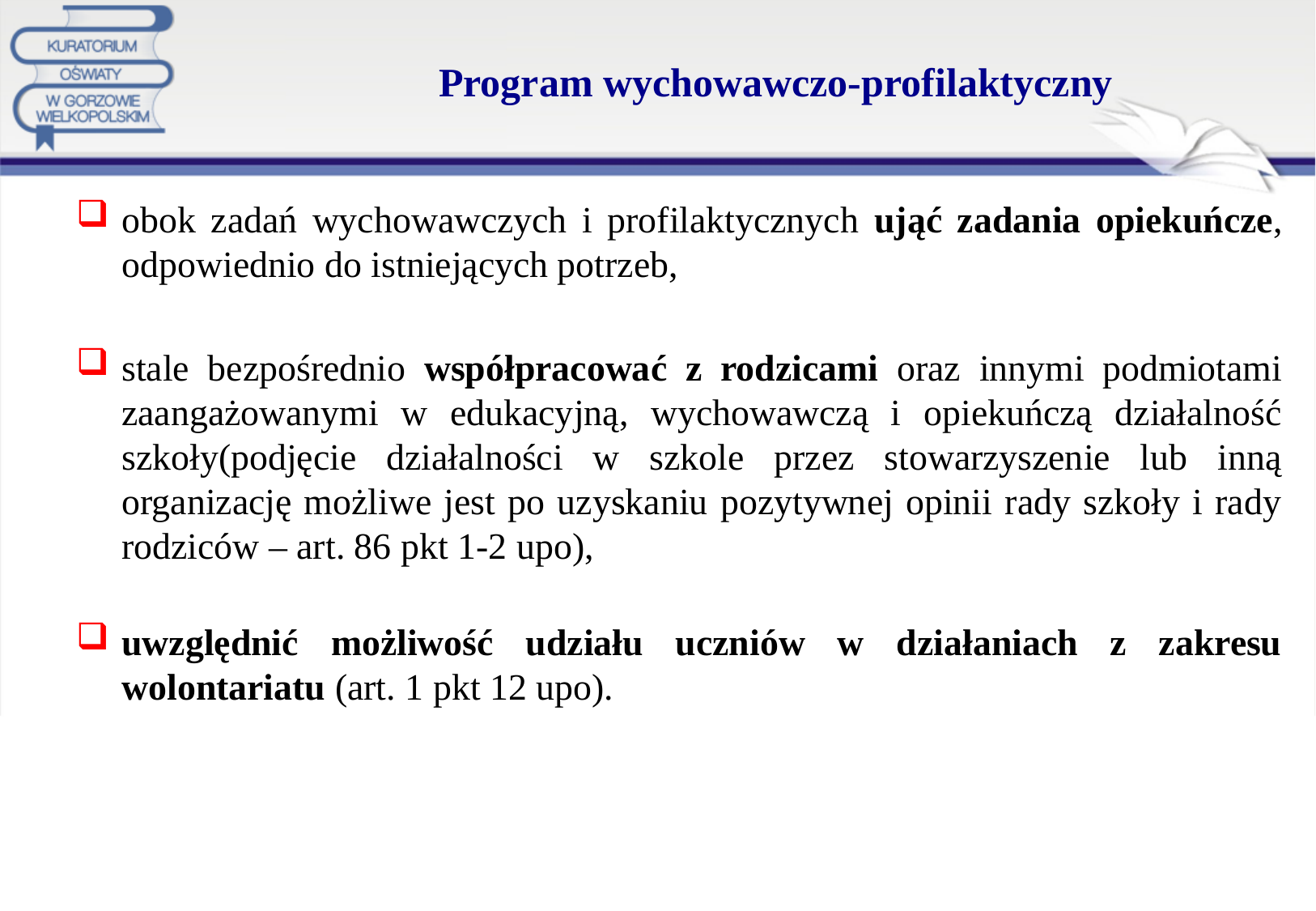

# Program wychowawczo-profilaktyczny
obok zadań wychowawczych i profilaktycznych ująć zadania opiekuńcze, odpowiednio do istniejących potrzeb,

stale bezpośrednio współpracować z rodzicami oraz innymi podmiotami zaangażowanymi w edukacyjną, wychowawczą i opiekuńczą działalność szkoły(podjęcie działalności w szkole przez stowarzyszenie lub inną organizację możliwe jest po uzyskaniu pozytywnej opinii rady szkoły i rady rodziców – art. 86 pkt 1-2 upo),

uwzględnić możliwość udziału uczniów w działaniach z zakresu wolontariatu (art. 1 pkt 12 upo).